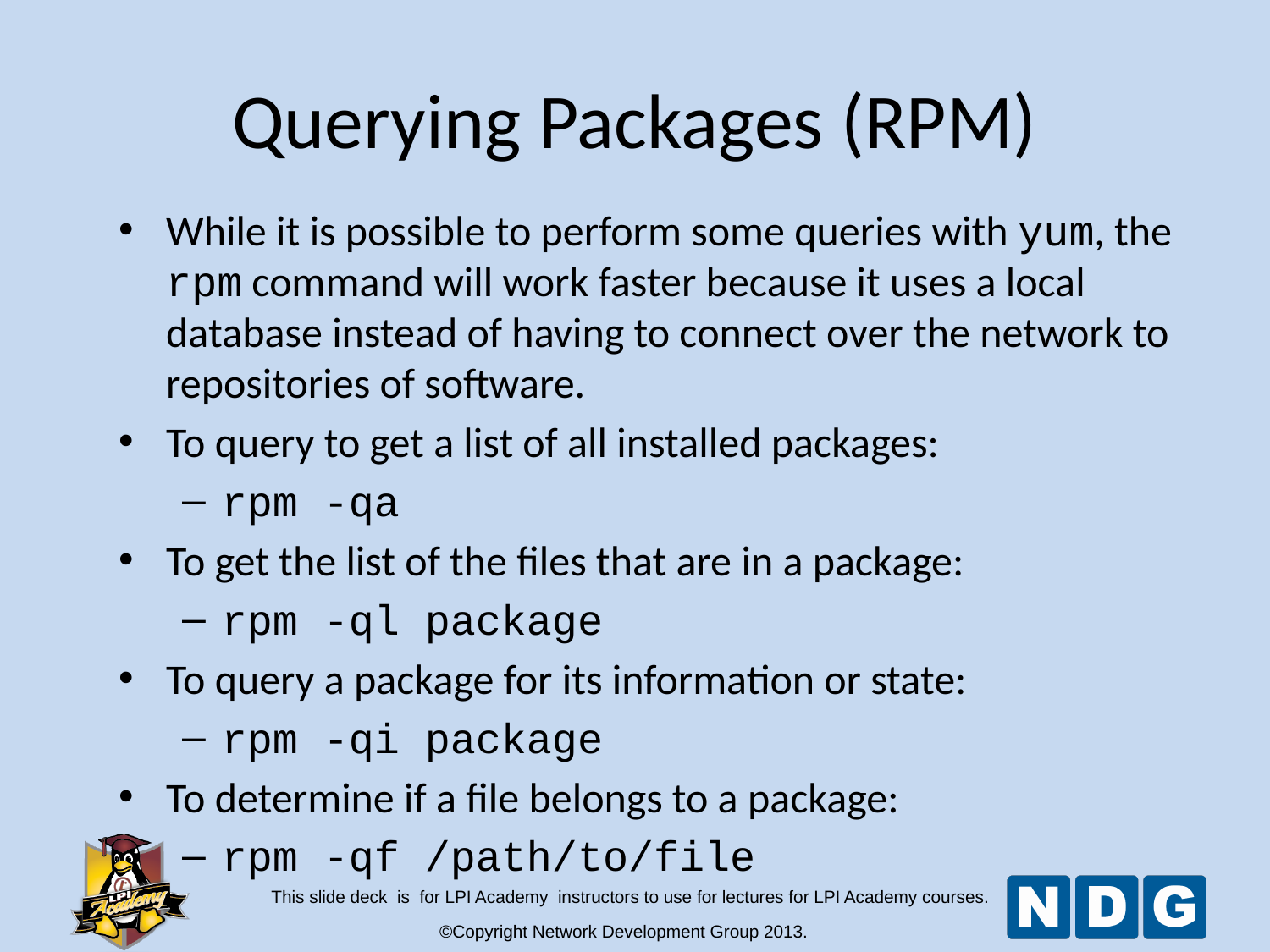

Querying Packages (RPM)
While it is possible to perform some queries with yum, the rpm command will work faster because it uses a local database instead of having to connect over the network to repositories of software.
To query to get a list of all installed packages:
rpm -qa
To get the list of the files that are in a package:
rpm -ql package
To query a package for its information or state:
rpm -qi package
To determine if a file belongs to a package:
rpm -qf /path/to/file